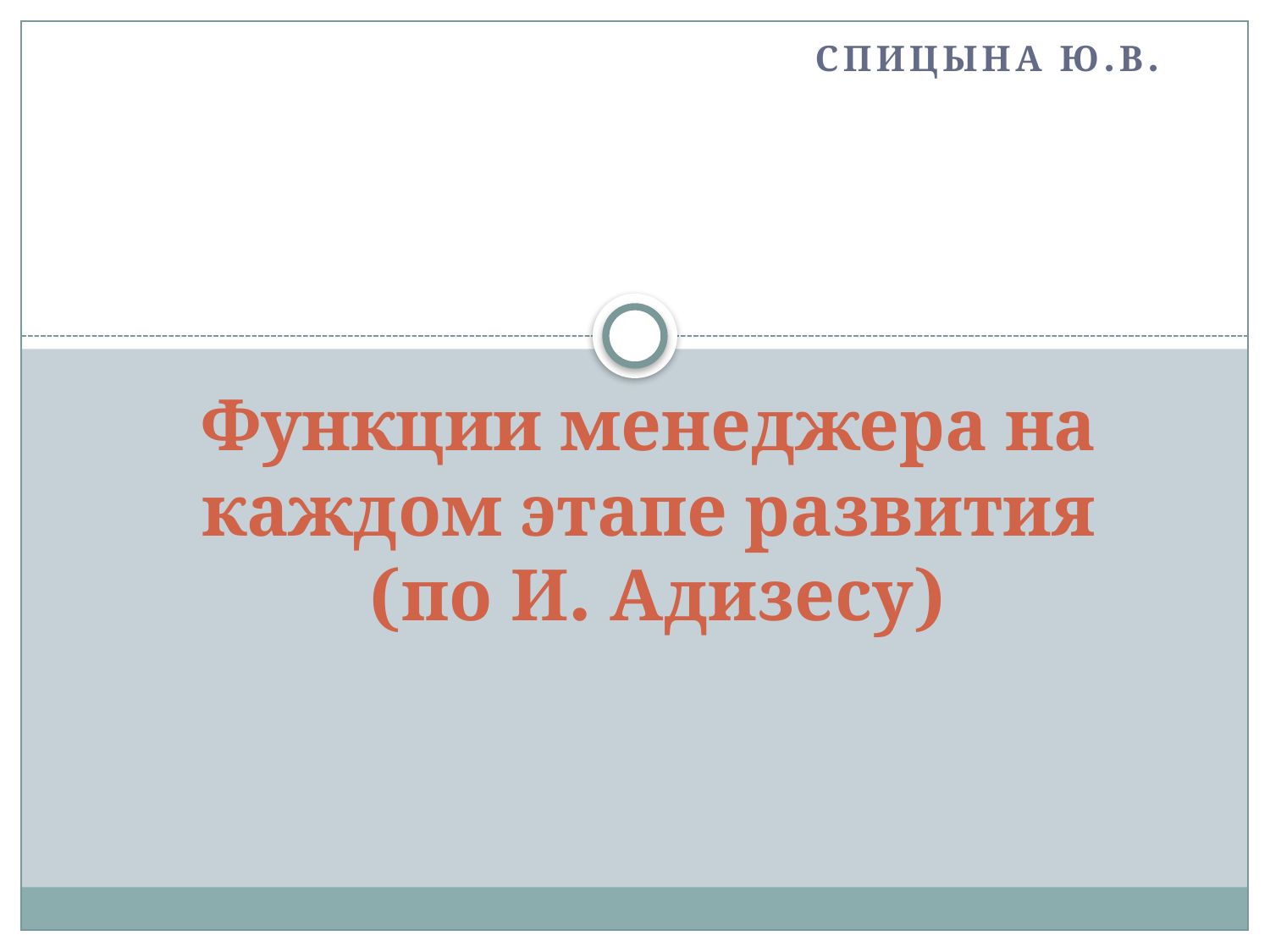

Спицына Ю.В.
# Функции менеджера на каждом этапе развития (по И. Адизесу)